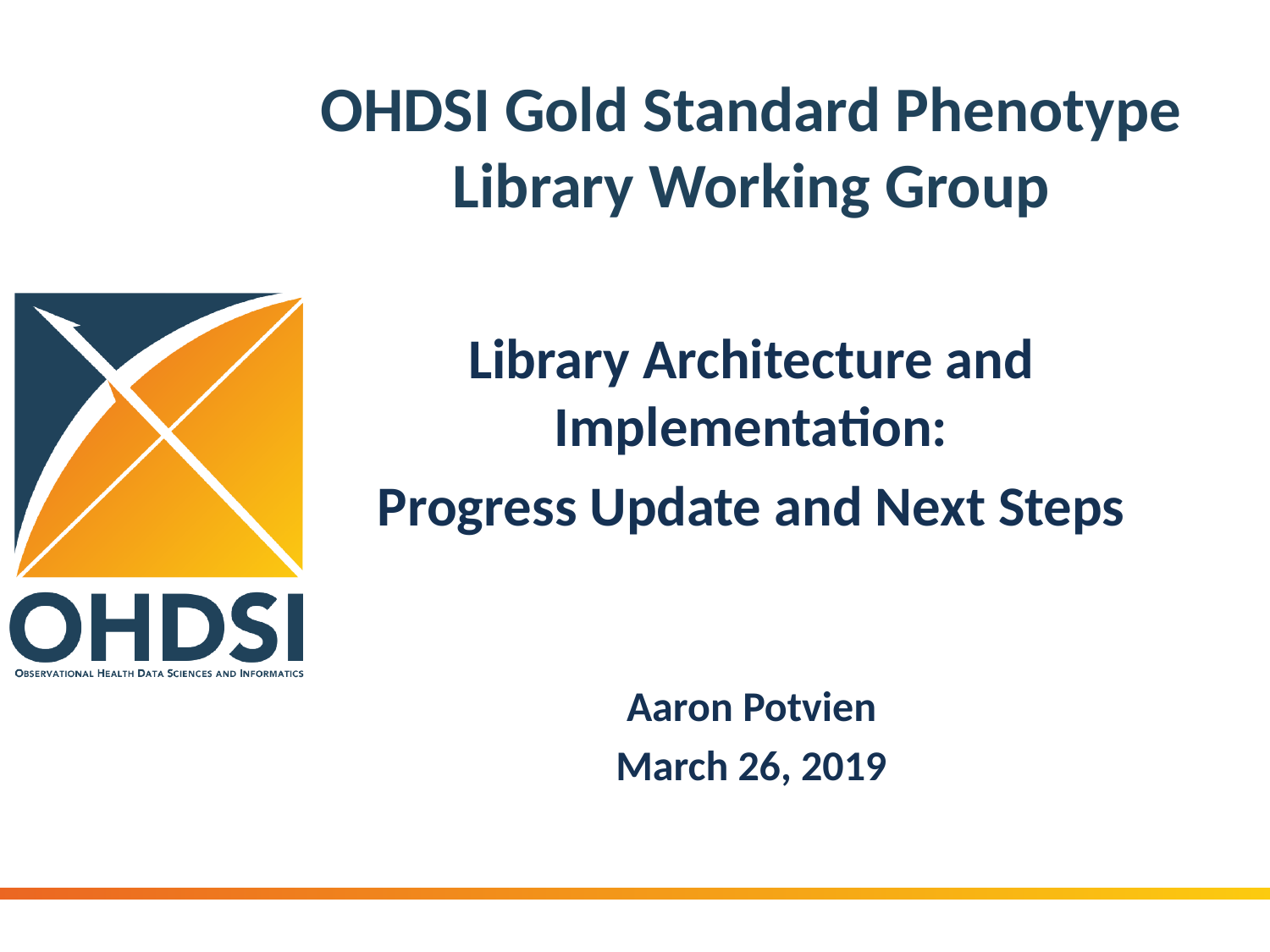

# OHDSI Gold Standard Phenotype Library Working Group
Library Architecture and Implementation:
Progress Update and Next Steps
Aaron Potvien
March 26, 2019